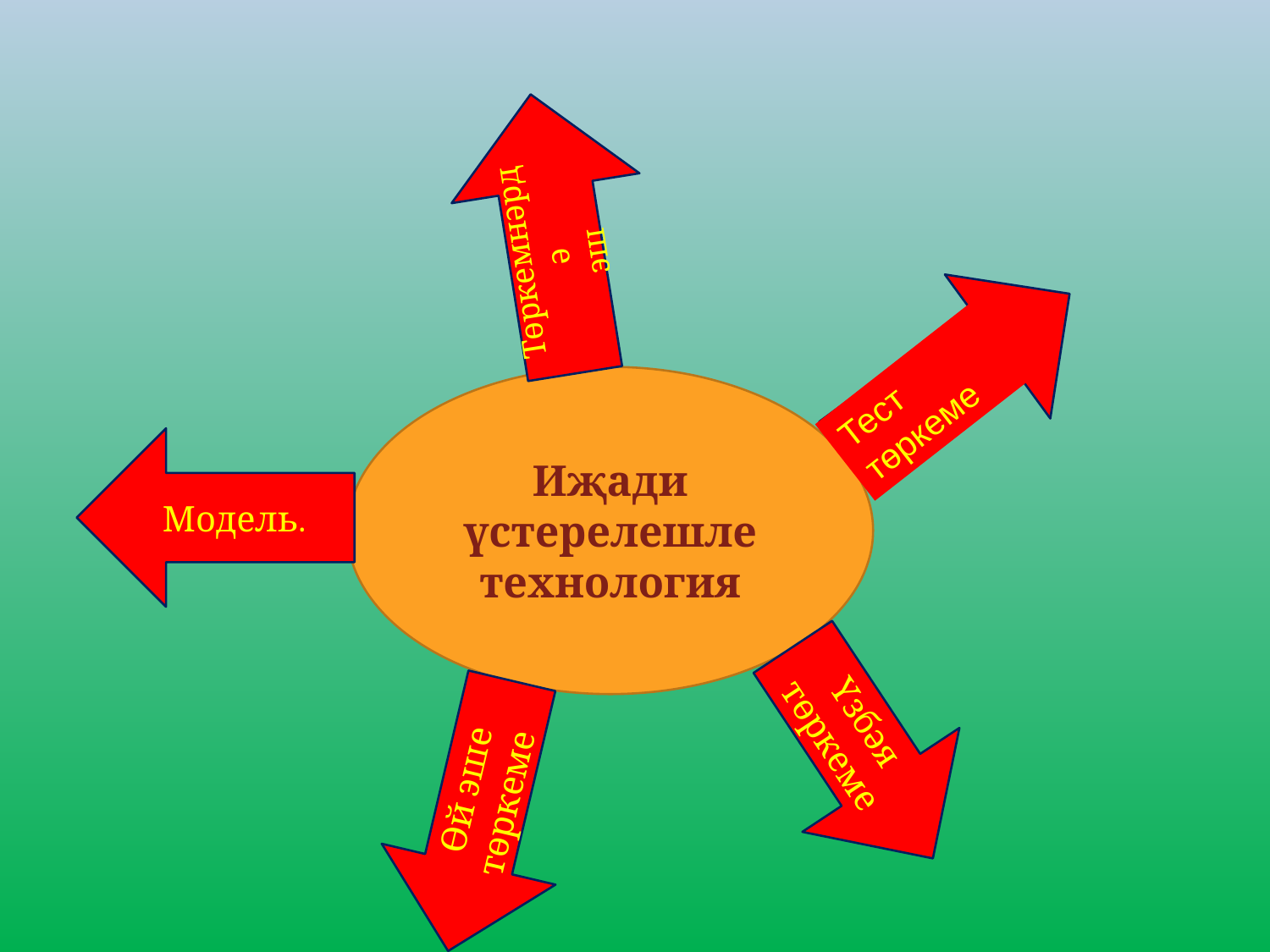

#

Төркемнәрдә
эш

Тест төркеме
Иҗади үстерелешле технология
Модель.
Үзбәя төркеме
Өй эше төркеме